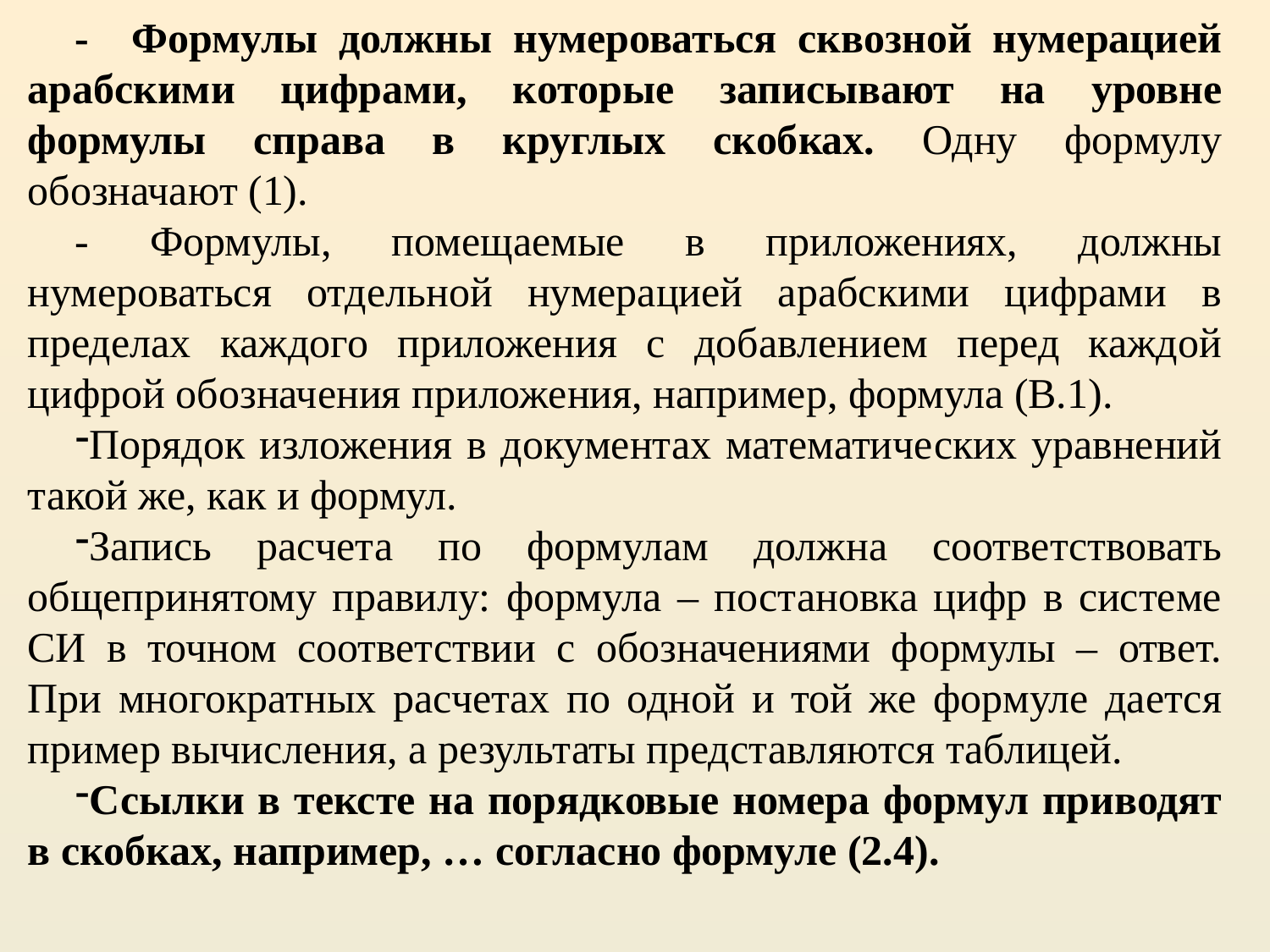

-  Формулы должны нумероваться сквозной нумерацией арабскими цифрами, которые записывают на уровне формулы справа в круглых скобках. Одну формулу обозначают (1).
- Формулы, помещаемые в приложениях, должны нумероваться отдельной нумерацией арабскими цифрами в пределах каждого приложения с добавлением перед каждой цифрой обозначения приложения, например, формула (В.1).
Порядок изложения в документах математических уравнений такой же, как и формул.
Запись расчета по формулам должна соответствовать общепринятому правилу: формула – постановка цифр в системе СИ в точном соответствии с обозначениями формулы – ответ. При многократных расчетах по одной и той же формуле дается пример вычисления, а результаты представляются таблицей.
Ссылки в тексте на порядковые номера формул приводят в скобках, например, … согласно формуле (2.4).